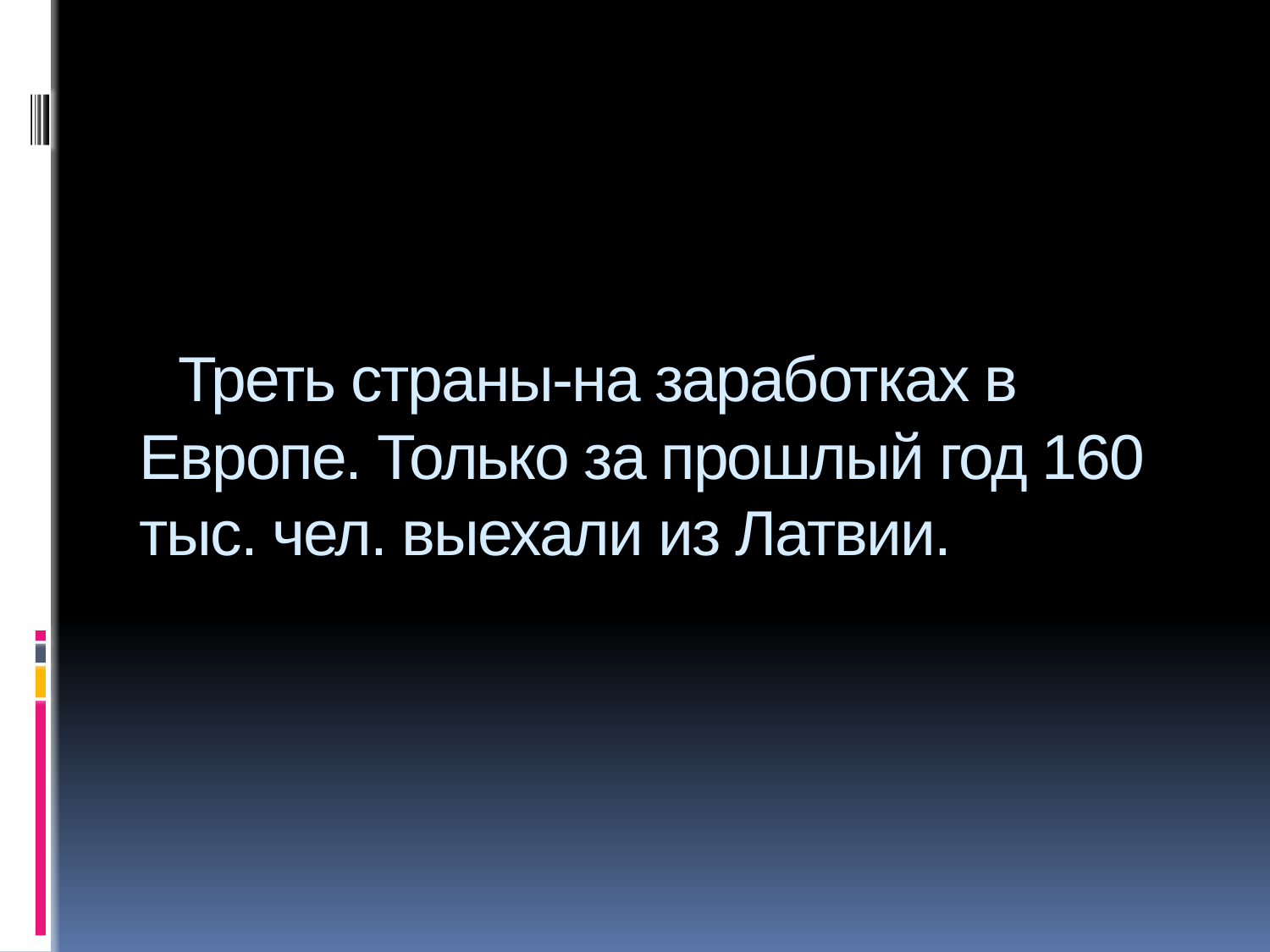

# Треть страны-на заработках в Европе. Только за прошлый год 160 тыс. чел. выехали из Латвии.